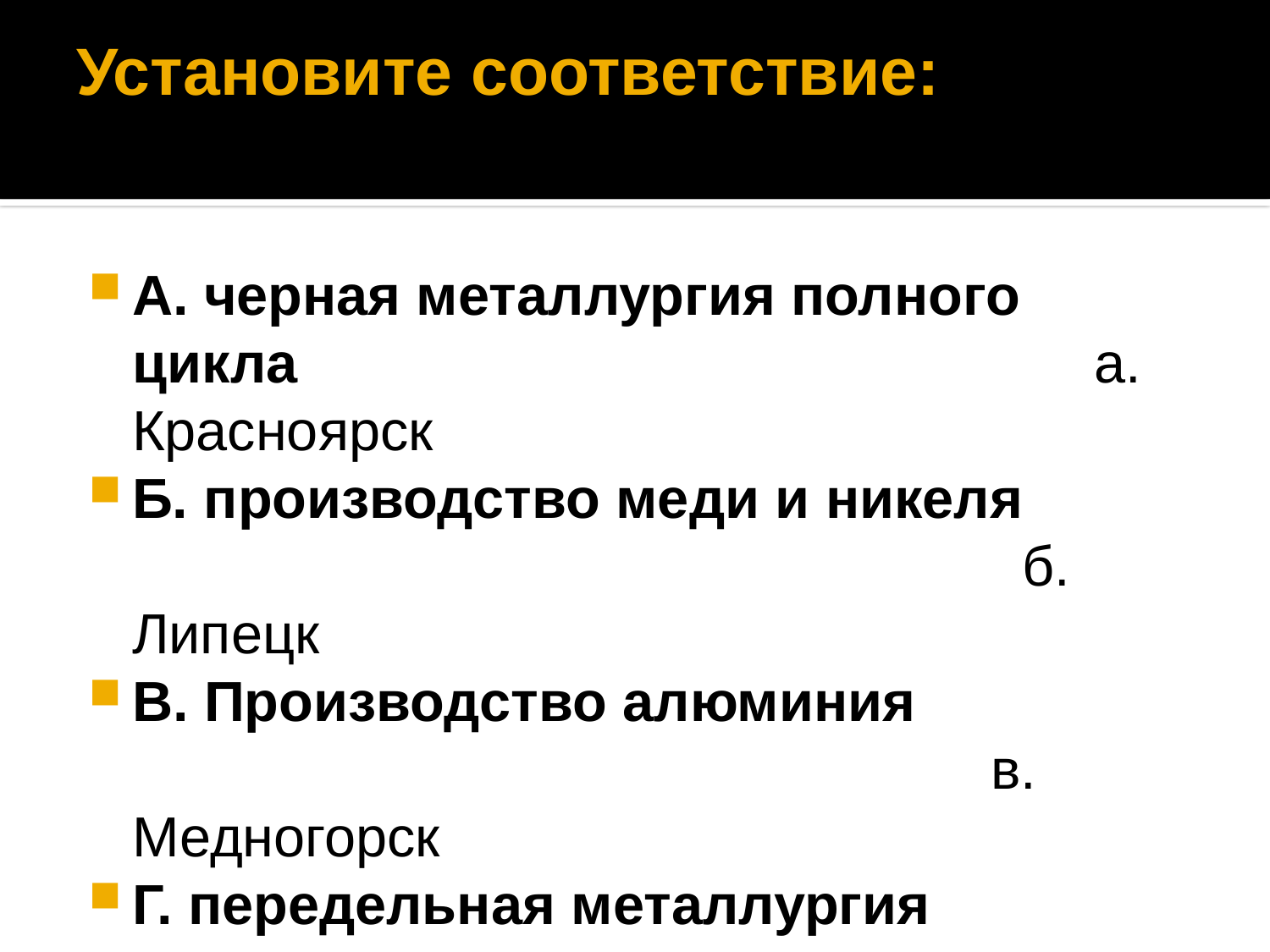

# Установите соответствие:
А. черная металлургия полного цикла                                                   а. Красноярск
Б. производство меди и никеля                                                                    б. Липецк
В. Производство алюминия                                                                         в. Медногорск
Г. передельная металлургия                                                                       г. Москва